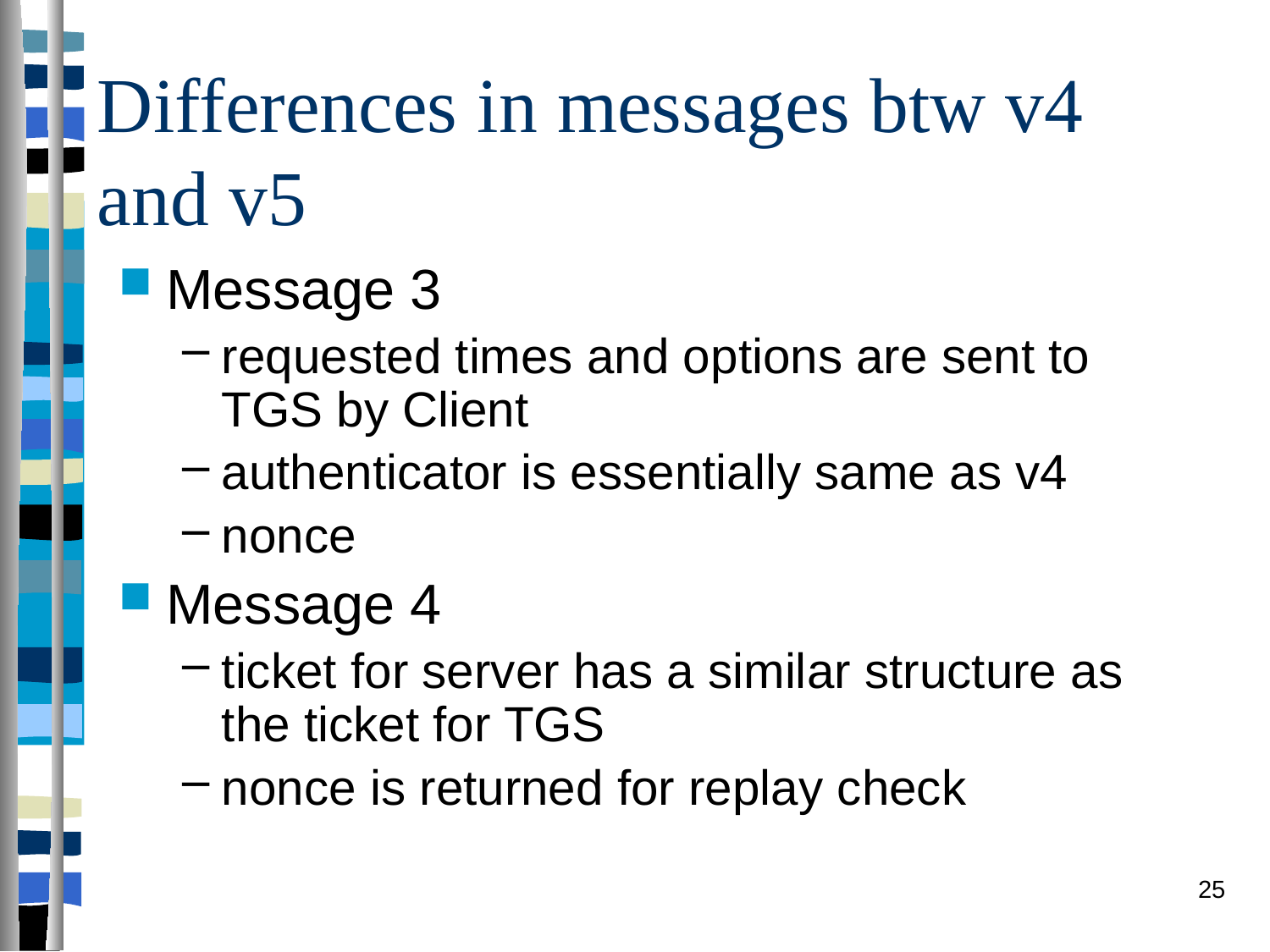

# Differences in messages btw v4 and v5
Message 3
requested times and options are sent to TGS by Client
authenticator is essentially same as v4
nonce
Message 4
ticket for server has a similar structure as the ticket for TGS
nonce is returned for replay check
25